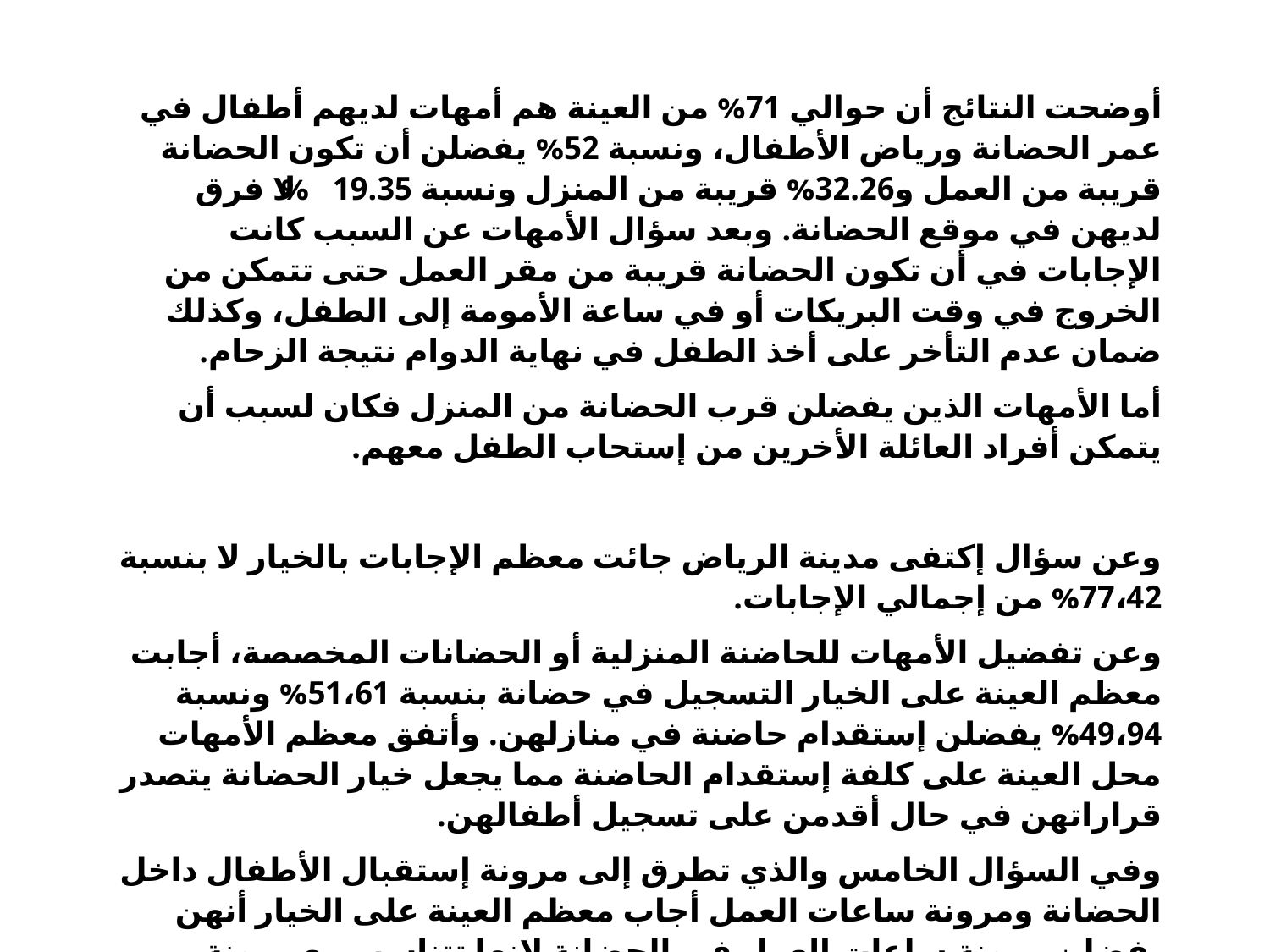

أوضحت النتائج أن حوالي 71% من العينة هم أمهات لديهم أطفال في عمر الحضانة ورياض الأطفال، ونسبة 52% يفضلن أن تكون الحضانة قريبة من العمل و32.26% قريبة من المنزل ونسبة 19.35% لا فرق لديهن في موقع الحضانة. وبعد سؤال الأمهات عن السبب كانت الإجابات في أن تكون الحضانة قريبة من مقر العمل حتى تتمكن من الخروج في وقت البريكات أو في ساعة الأمومة إلى الطفل، وكذلك ضمان عدم التأخر على أخذ الطفل في نهاية الدوام نتيجة الزحام.
أما الأمهات الذين يفضلن قرب الحضانة من المنزل فكان لسبب أن يتمكن أفراد العائلة الأخرين من إستحاب الطفل معهم.

وعن سؤال إكتفى مدينة الرياض جائت معظم الإجابات بالخيار لا بنسبة 77،42% من إجمالي الإجابات.
وعن تفضيل الأمهات للحاضنة المنزلية أو الحضانات المخصصة، أجابت معظم العينة على الخيار التسجيل في حضانة بنسبة 51،61% ونسبة 49،94% يفضلن إستقدام حاضنة في منازلهن. وأتفق معظم الأمهات محل العينة على كلفة إستقدام الحاضنة مما يجعل خيار الحضانة يتصدر قراراتهن في حال أقدمن على تسجيل أطفالهن.
وفي السؤال الخامس والذي تطرق إلى مرونة إستقبال الأطفال داخل الحضانة ومرونة ساعات العمل أجاب معظم العينة على الخيار أنهن يفضلن مرونة ساعات العمل في الحضانة لانها تتناسب مع مرونة عملهن بنسبة 74،19 % وأضافن أن من العوائق التي تواجههن رفض الحضانات ورياض الأطفال لأطفالهن لان وقت عمل الحضانة  لا يتناسب مع وقت عملهن، مما يضطرهن لستقدام عاملة في المنزل.
وعن سعر الساعة لحضانة الطفل أتفق معظم الأمهات على سعر 35 ريال بنسبة 58% من أجمالي التصويت، وهو المبلغ الذي يرين أنهن يستطعن دفعه مقابل ساعة الحضانة لطفل.